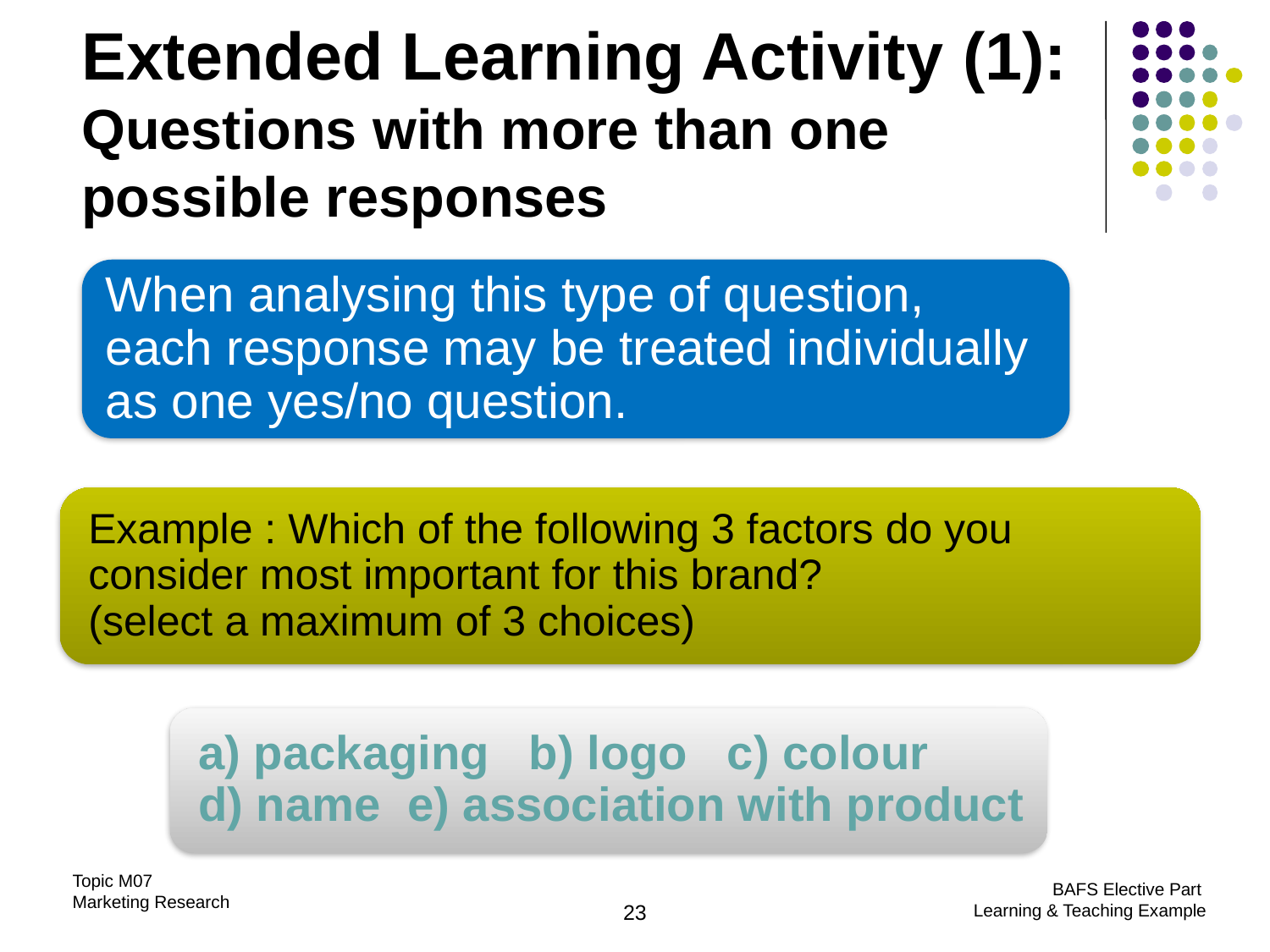

Extended Learning Activity (1): Questions with more than one possible responses

When analysing this type of question, each response may be treated individually as one yes/no question.

Example : Which of the following 3 factors do you consider most important for this brand?
(select a maximum of 3 choices)
a) packaging   b) logo   c) colour
d) name  e) association with product

23